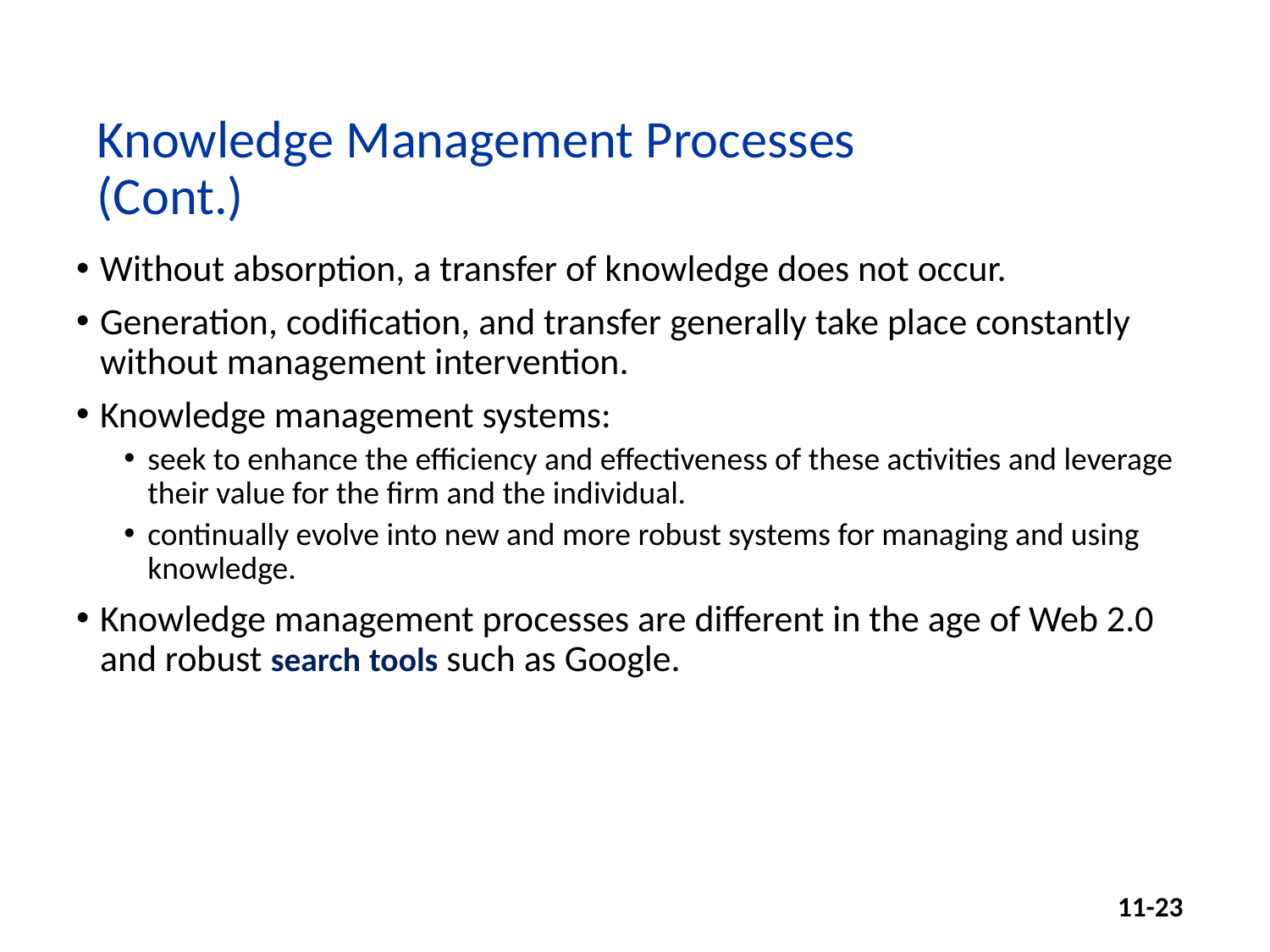

# Knowledge Management Processes (Cont.)
Without absorption, a transfer of knowledge does not occur.
Generation, codification, and transfer generally take place constantly without management intervention.
Knowledge management systems:
seek to enhance the efficiency and effectiveness of these activities and leverage their value for the firm and the individual.
continually evolve into new and more robust systems for managing and using knowledge.
Knowledge management processes are different in the age of Web 2.0 and robust search tools such as Google.